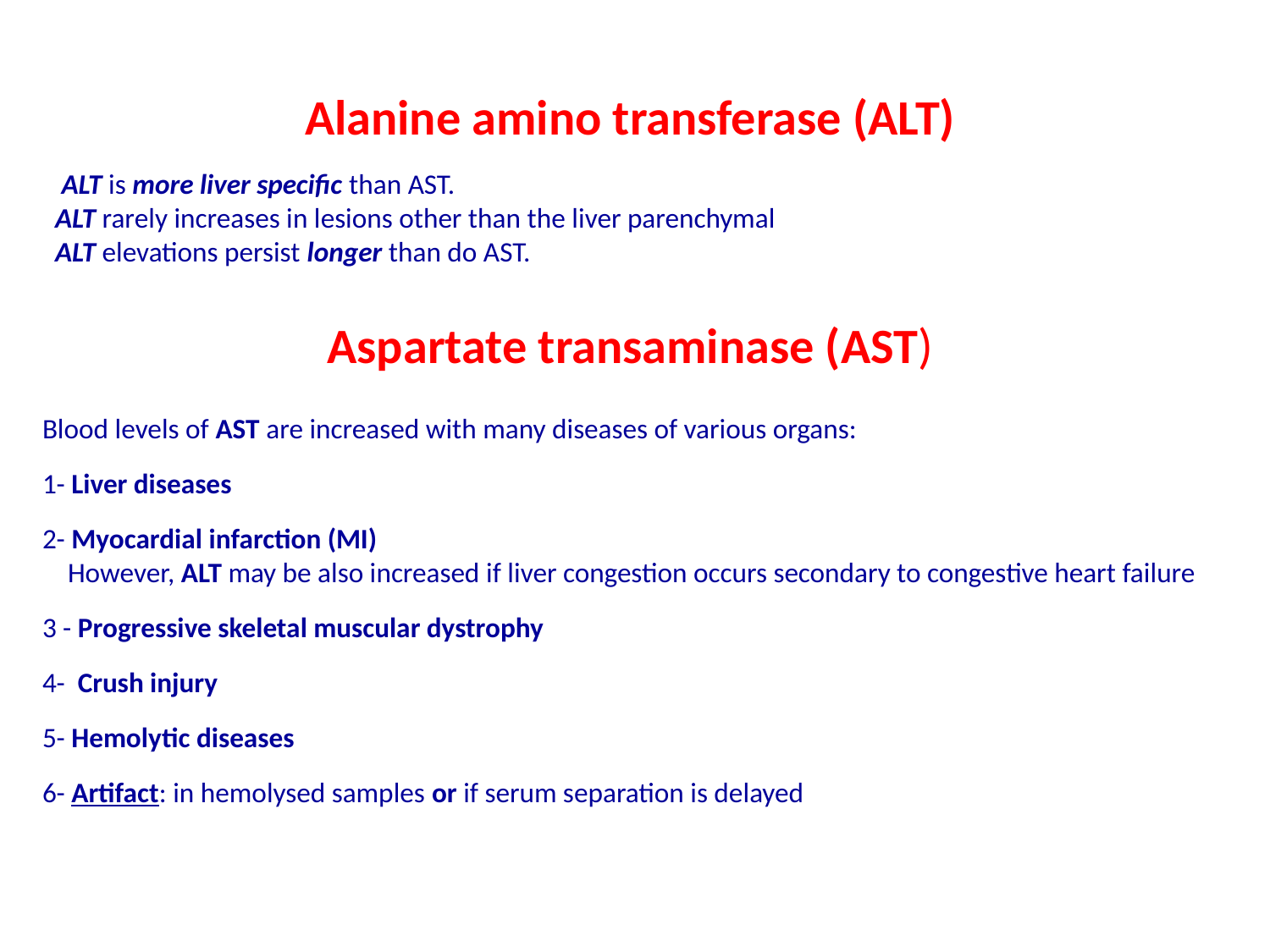

Alanine amino transferase (ALT)

   ALT is more liver specific than AST.
  ALT rarely increases in lesions other than the liver parenchymal
  ALT elevations persist longer than do AST.

Aspartate transaminase (AST)

Blood levels of AST are increased with many diseases of various organs:

1- Liver diseases

2- Myocardial infarction (MI)
    However, ALT may be also increased if liver congestion occurs secondary to congestive heart failure

3 - Progressive skeletal muscular dystrophy

4-  Crush injury

5- Hemolytic diseases

6- Artifact: in hemolysed samples or if serum separation is delayed